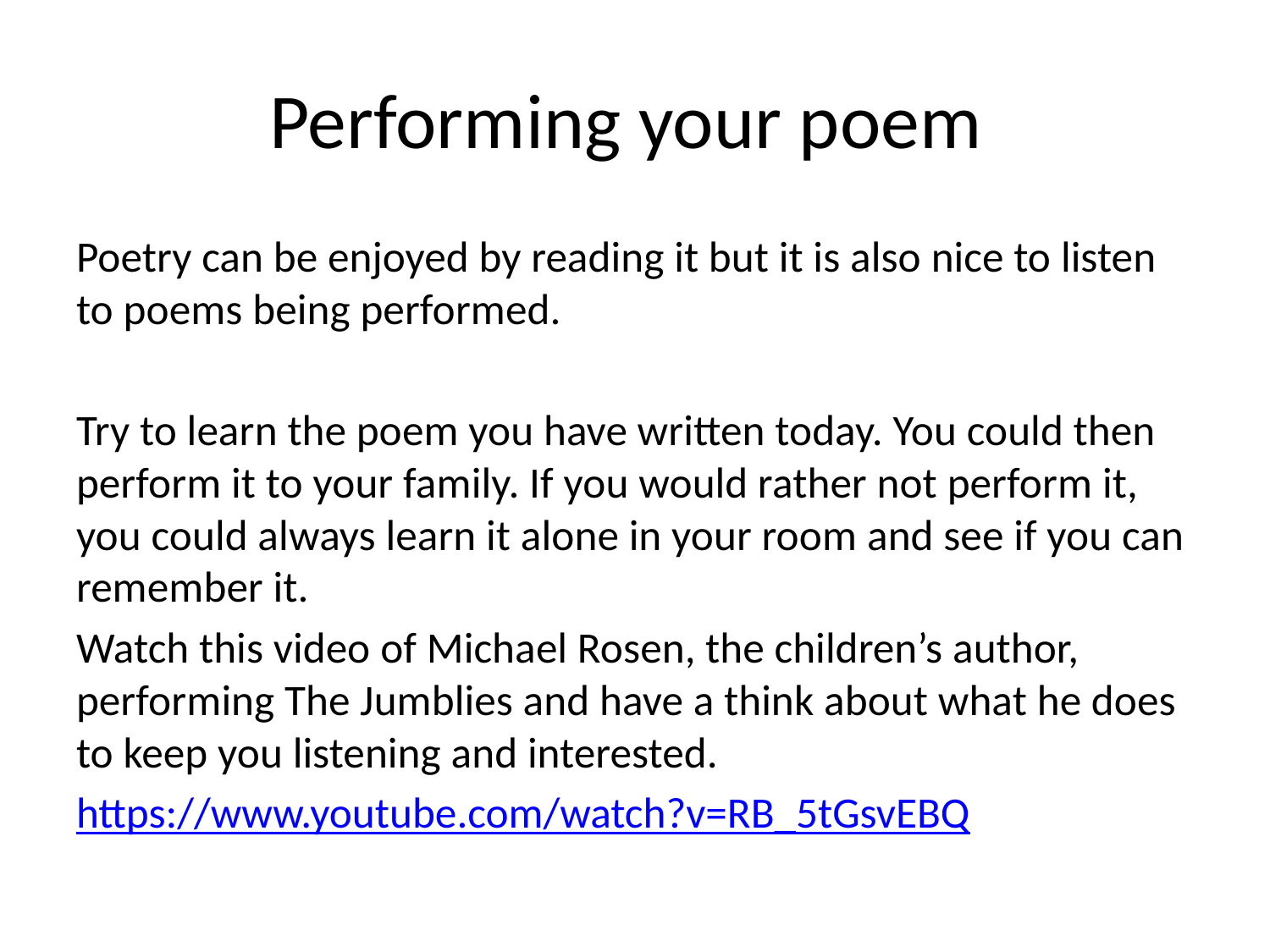

# Performing your poem
Poetry can be enjoyed by reading it but it is also nice to listen to poems being performed.

Try to learn the poem you have written today. You could then perform it to your family. If you would rather not perform it, you could always learn it alone in your room and see if you can remember it.
Watch this video of Michael Rosen, the children’s author, performing The Jumblies and have a think about what he does to keep you listening and interested.
https://www.youtube.com/watch?v=RB_5tGsvEBQ